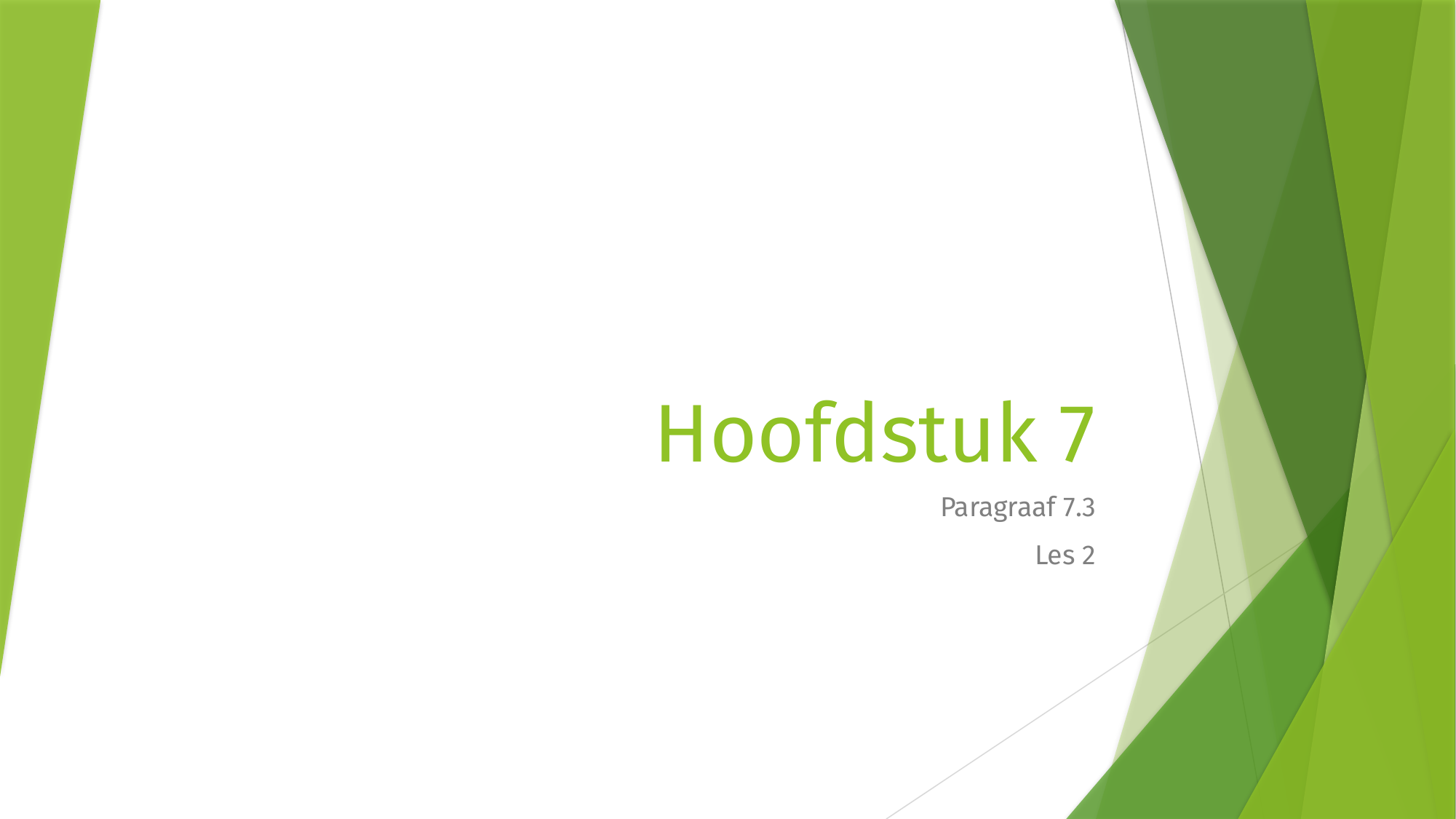

# Hoofdstuk 7
Paragraaf 7.3
Les 2